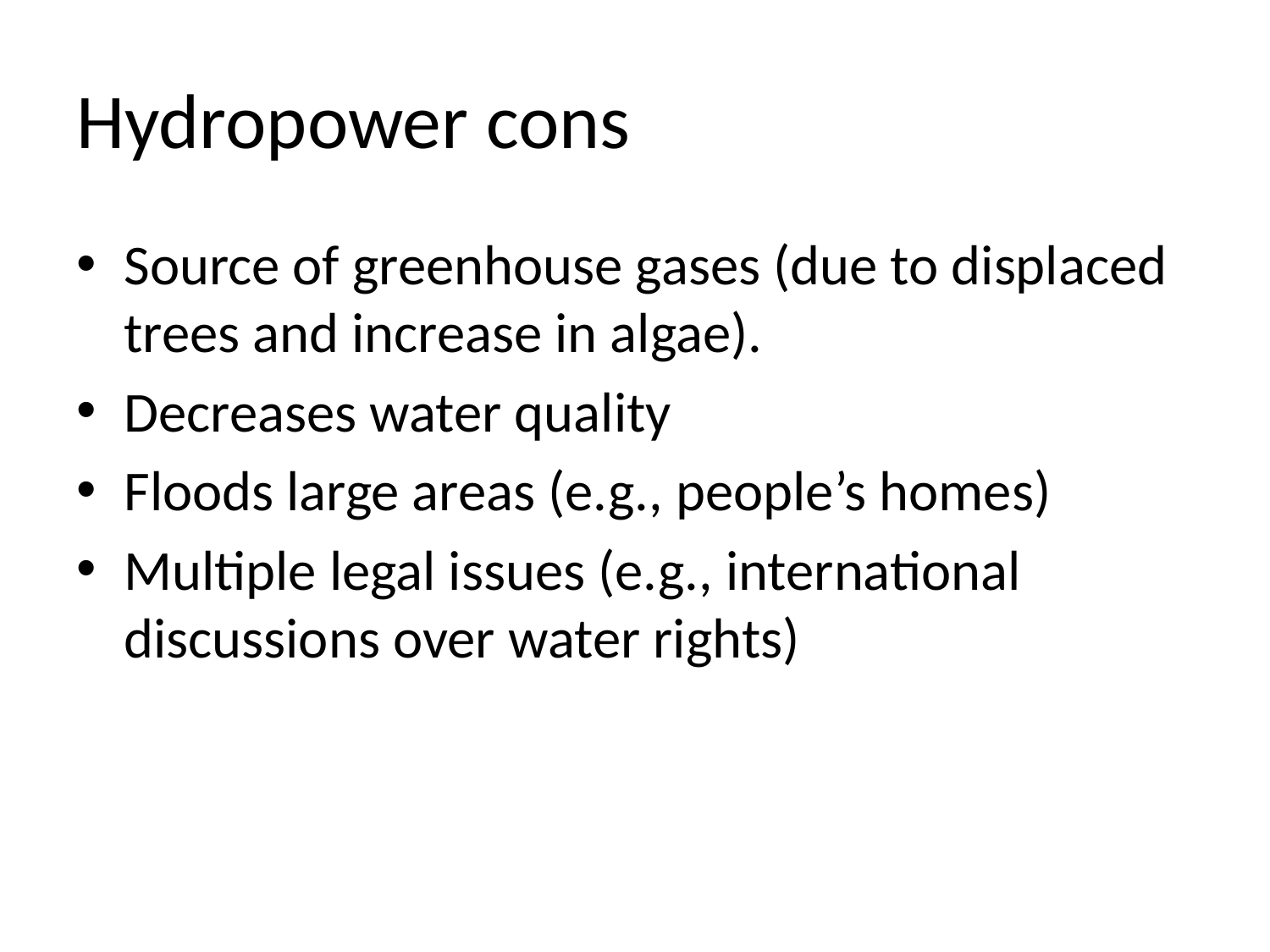

# Hydropower cons
Source of greenhouse gases (due to displaced trees and increase in algae).
Decreases water quality
Floods large areas (e.g., people’s homes)
Multiple legal issues (e.g., international discussions over water rights)